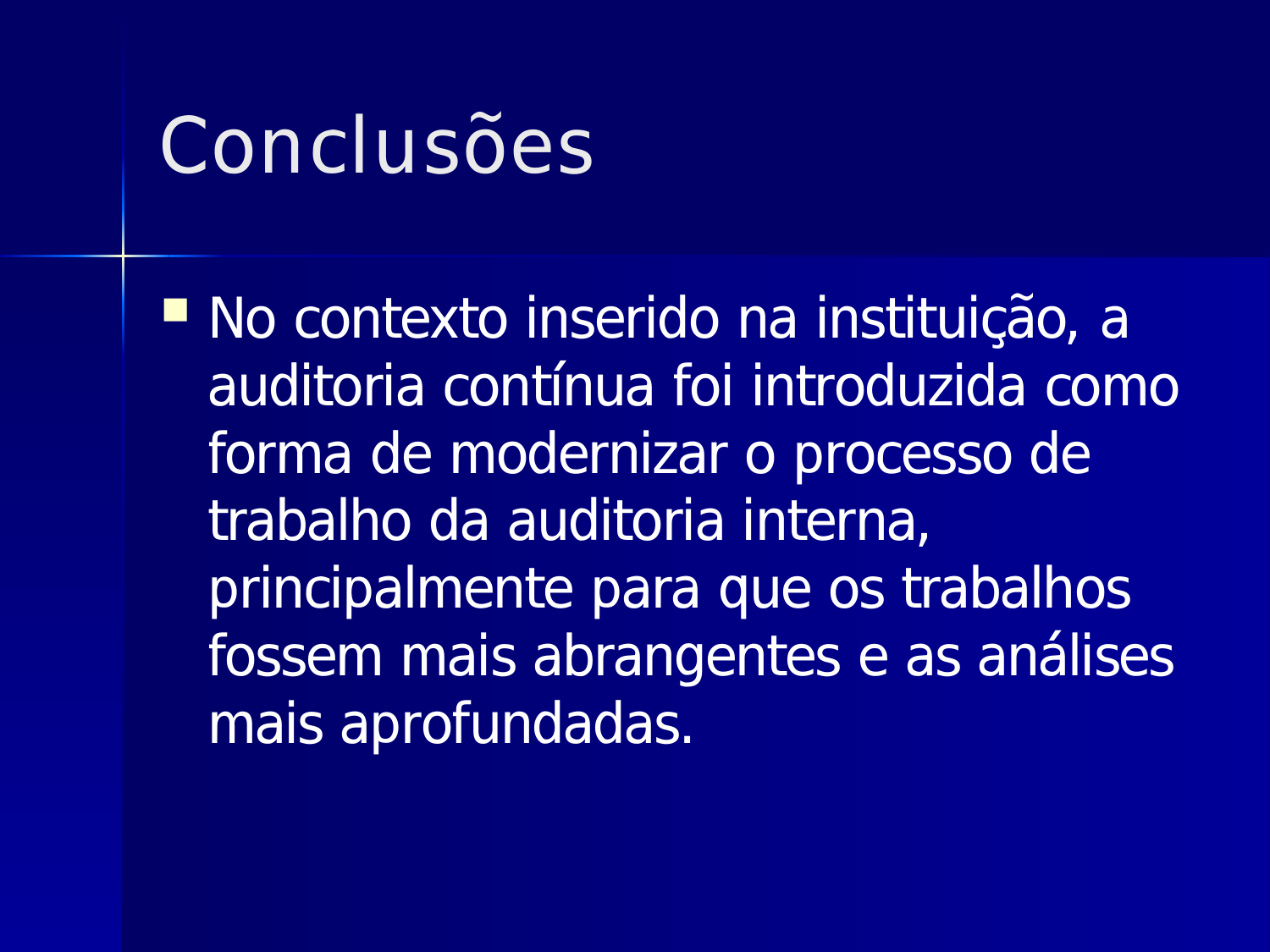

# Conclusões
No contexto inserido na instituição, a auditoria contínua foi introduzida como forma de modernizar o processo de trabalho da auditoria interna, principalmente para que os trabalhos fossem mais abrangentes e as análises mais aprofundadas.